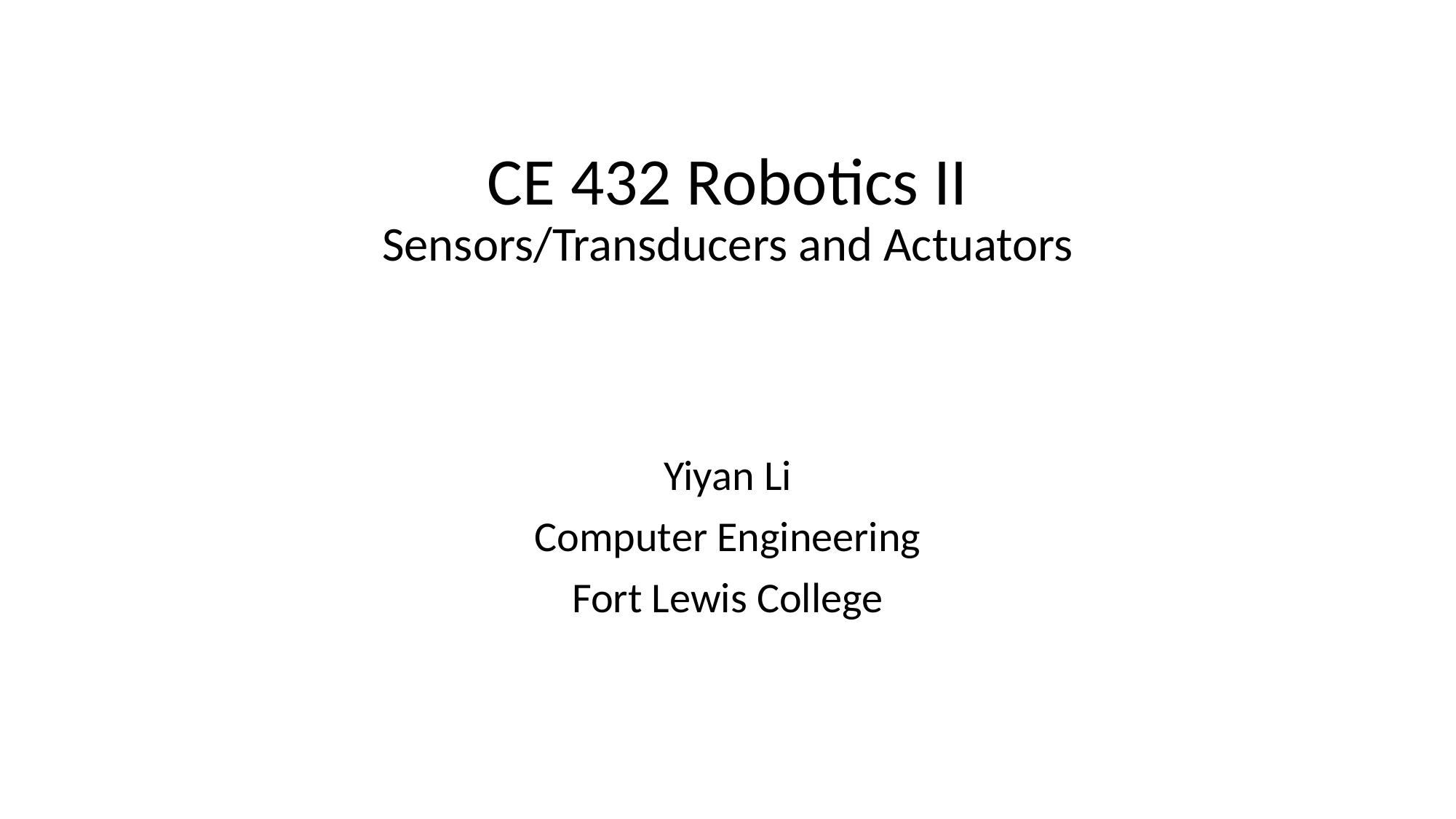

# CE 432 Robotics II Sensors/Transducers and Actuators
Yiyan Li
Computer Engineering
Fort Lewis College